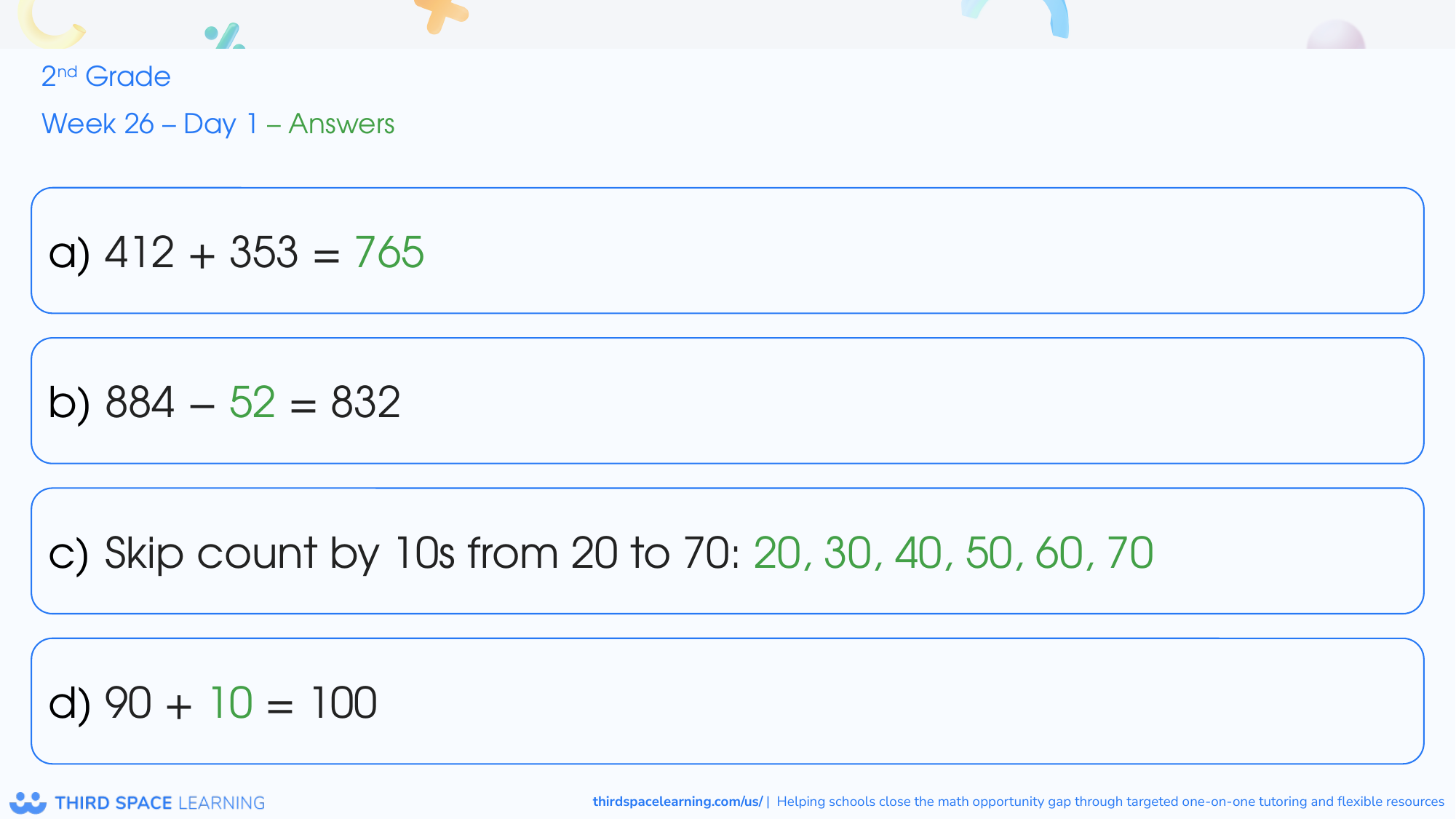

2nd Grade
Week 26 – Day 1 – Answers
412 + 353 = 765
884 − 52 = 832
Skip count by 10s from 20 to 70: 20, 30, 40, 50, 60, 70
90 + 10 = 100